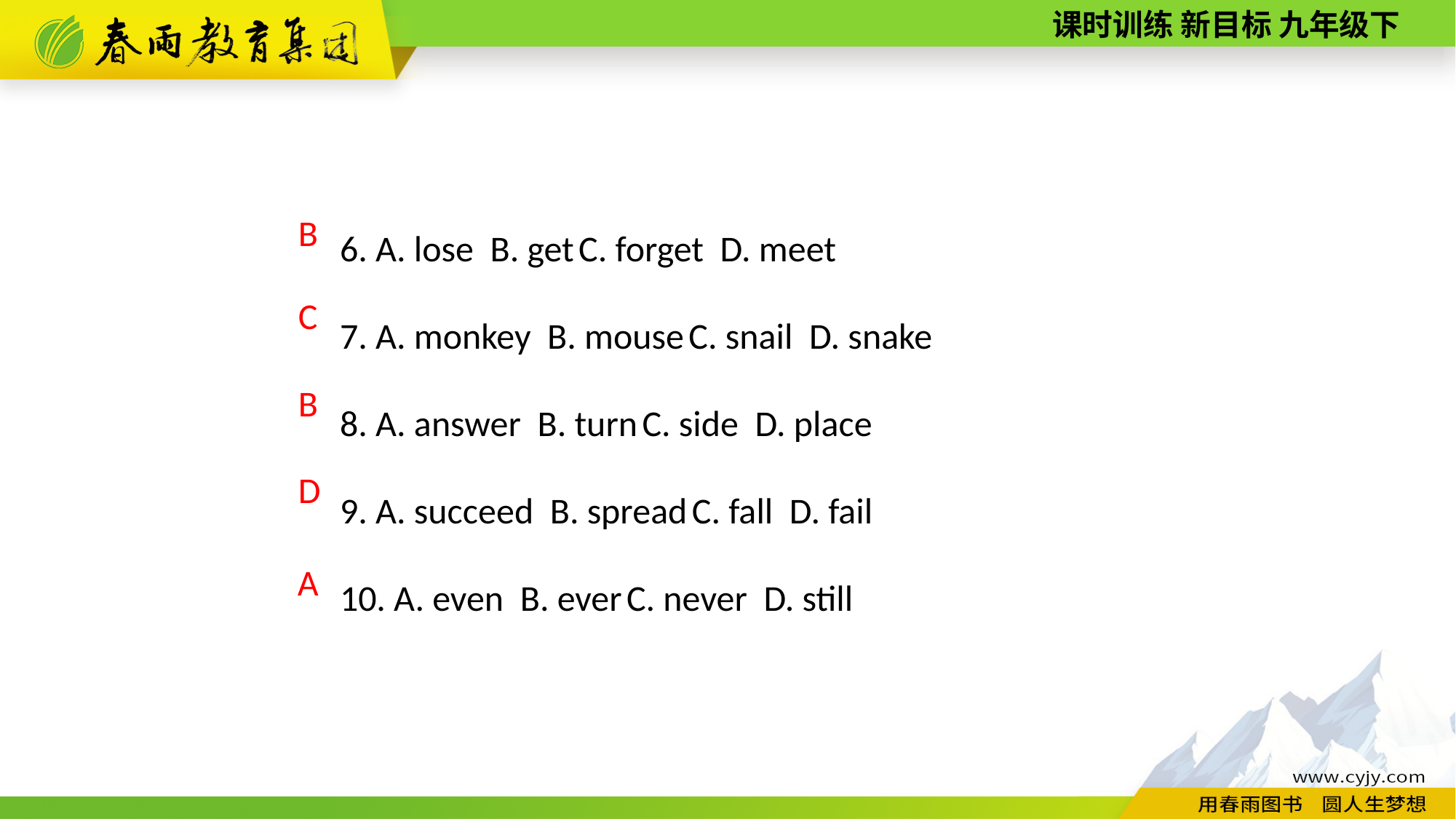

6. A. lose  B. get C. forget  D. meet
7. A. monkey  B. mouse C. snail  D. snake
8. A. answer  B. turn C. side  D. place
9. A. succeed  B. spread C. fall  D. fail
10. A. even  B. ever C. never  D. still
B
C
B
D
A